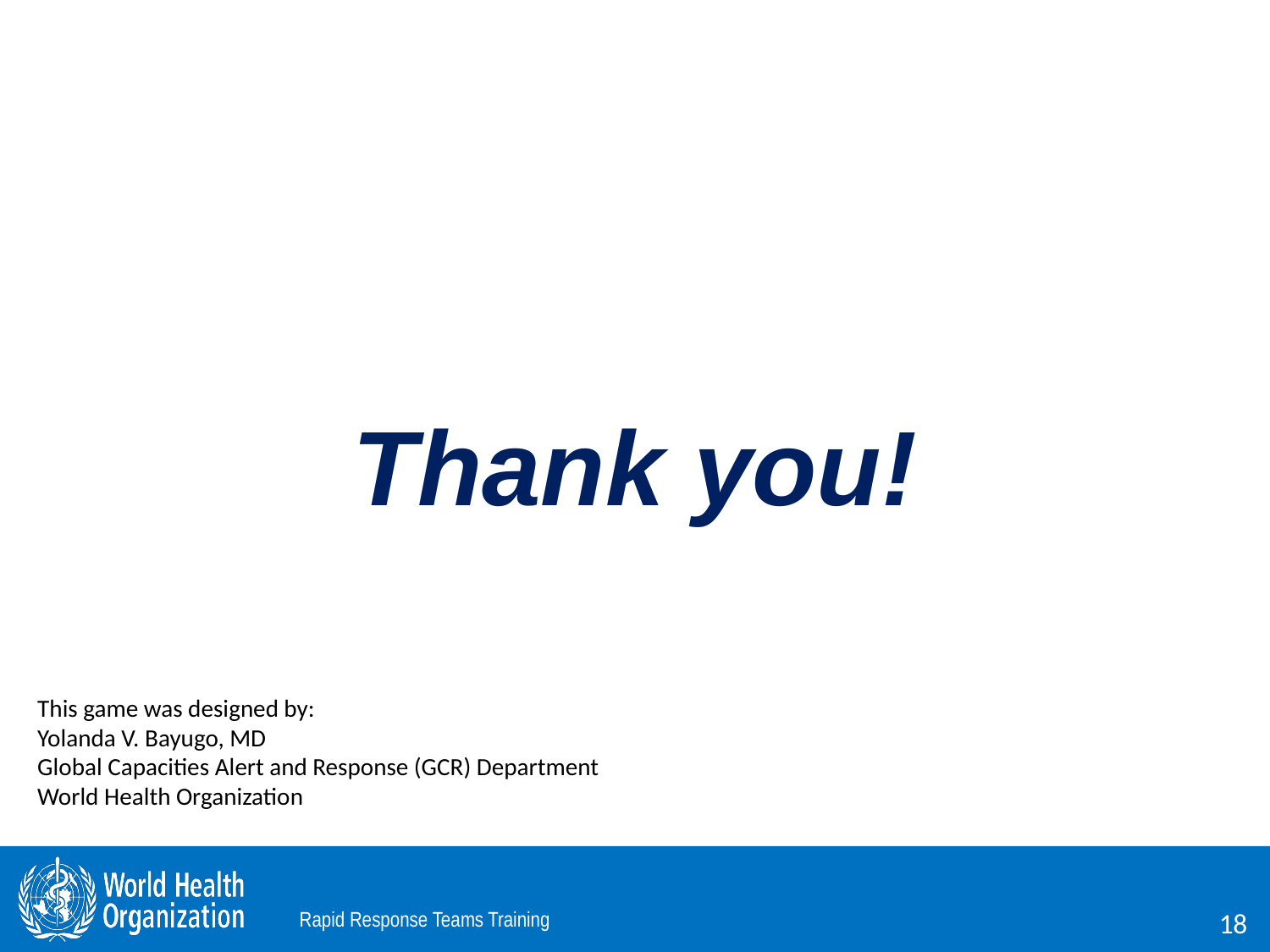

Thank you!
This game was designed by:
Yolanda V. Bayugo, MD
Global Capacities Alert and Response (GCR) Department
World Health Organization